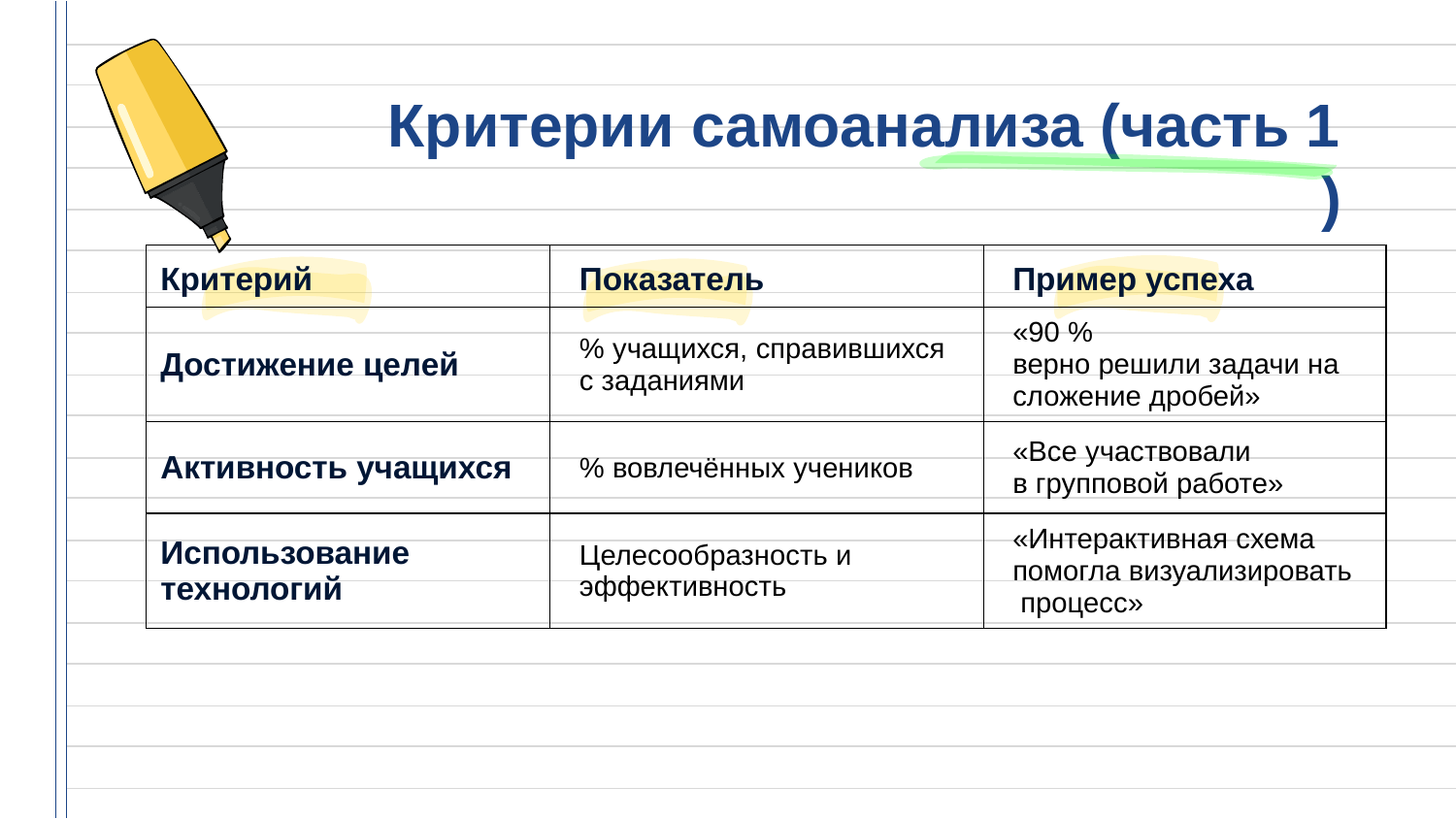

# Критерии самоанализа (часть 1)

| Критерий | Показатель | Пример успеха |
| --- | --- | --- |
| Достижение целей | % учащихся, справившихся с заданиями | «90 % верно решили задачи на сложение дробей» |
| Активность учащихся | % вовлечённых учеников | «Все участвовали  в групповой работе» |
| Использование  технологий | Целесообразность и  эффективность | «Интерактивная схема  помогла визуализировать процесс» |